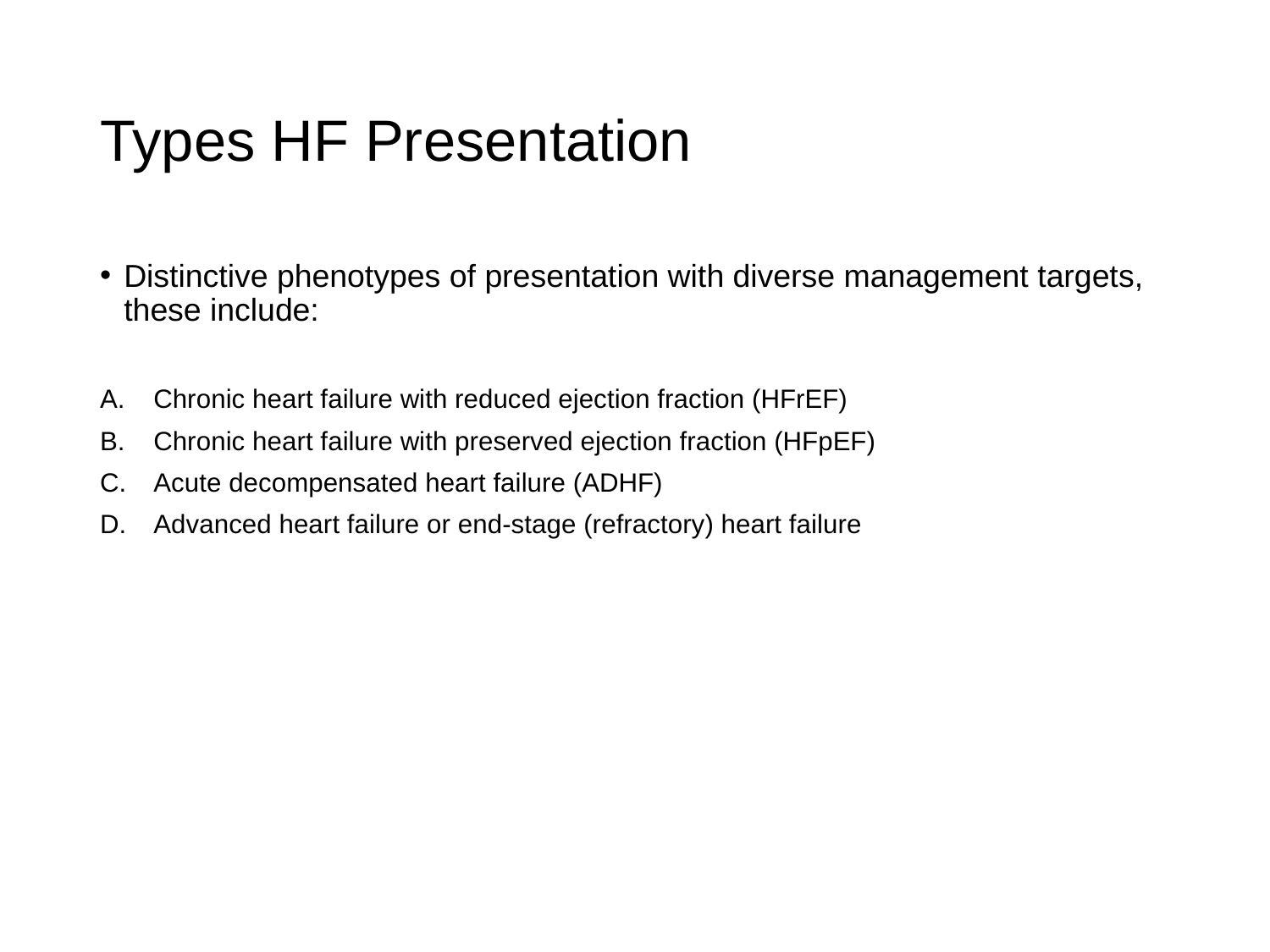

# Types HF Presentation
Distinctive phenotypes of presentation with diverse management targets, these include:
Chronic heart failure with reduced ejection fraction (HFrEF)
Chronic heart failure with preserved ejection fraction (HFpEF)
Acute decompensated heart failure (ADHF)
Advanced heart failure or end-stage (refractory) heart failure